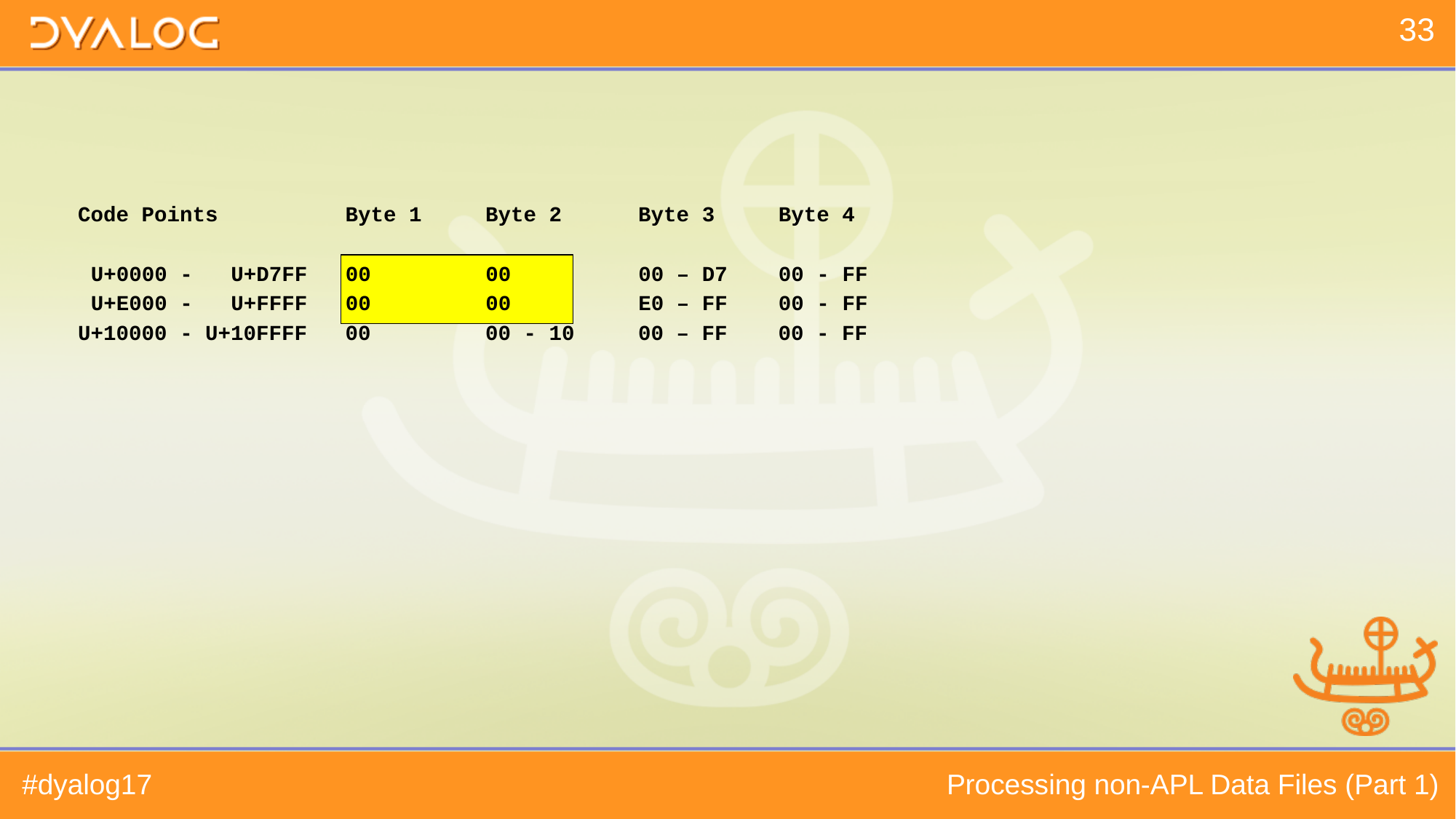

#

 Code Points          Byte 1     Byte 2      Byte 3     Byte 4

  U+0000 -   U+D7FF   00         00          00 – D7    00 - FF
  U+E000 -   U+FFFF   00         00          E0 – FF    00 - FF
 U+10000 - U+10FFFF   00         00 - 10     00 – FF    00 - FF